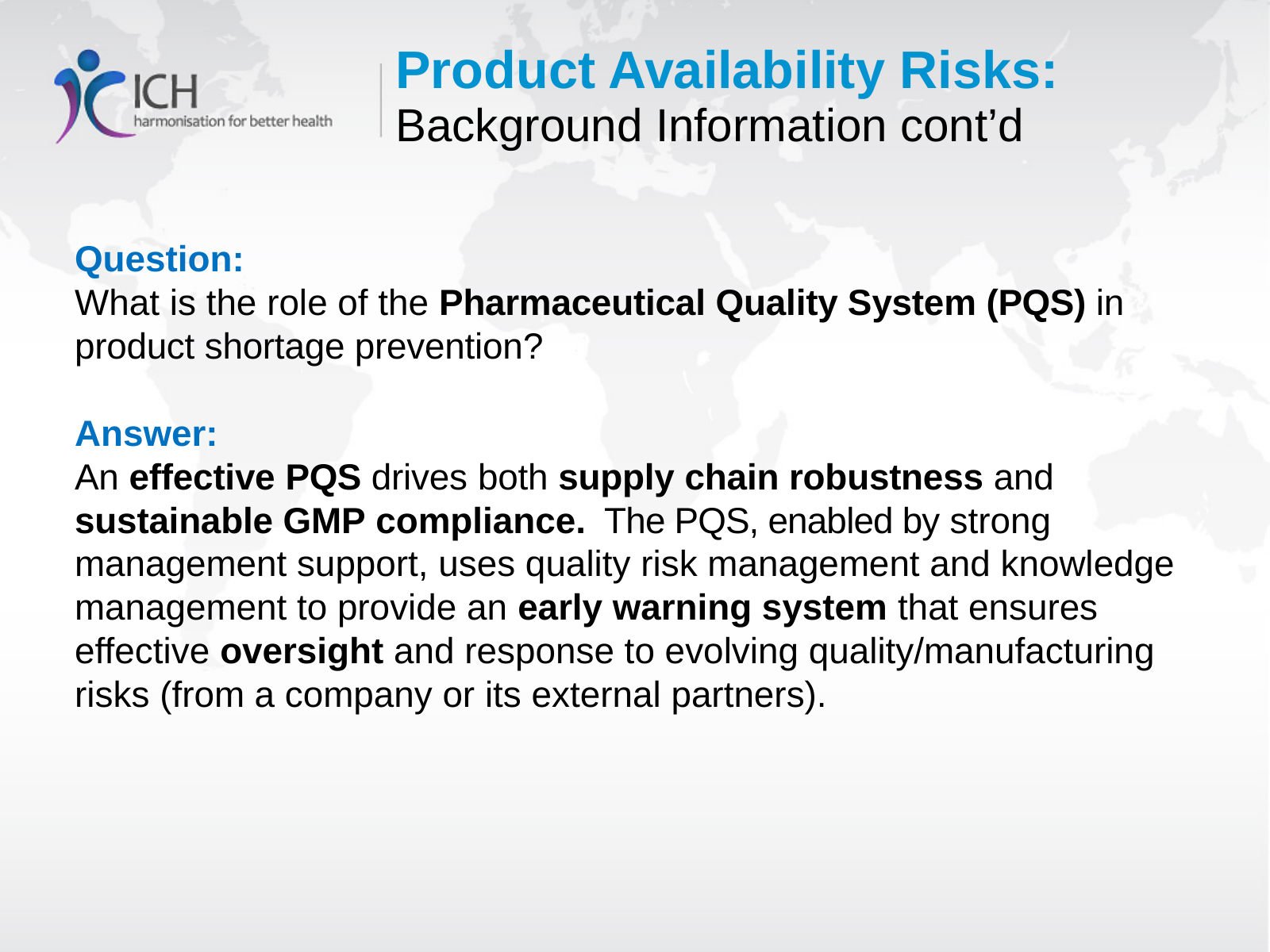

Product Availability Risks:
Background Information cont’d
Question:
What is the role of the Pharmaceutical Quality System (PQS) in product shortage prevention?

Answer:
An effective PQS drives both supply chain robustness and sustainable GMP compliance.  The PQS, enabled by strong management support, uses quality risk management and knowledge management to provide an early warning system that ensures effective oversight and response to evolving quality/manufacturing risks (from a company or its external partners).